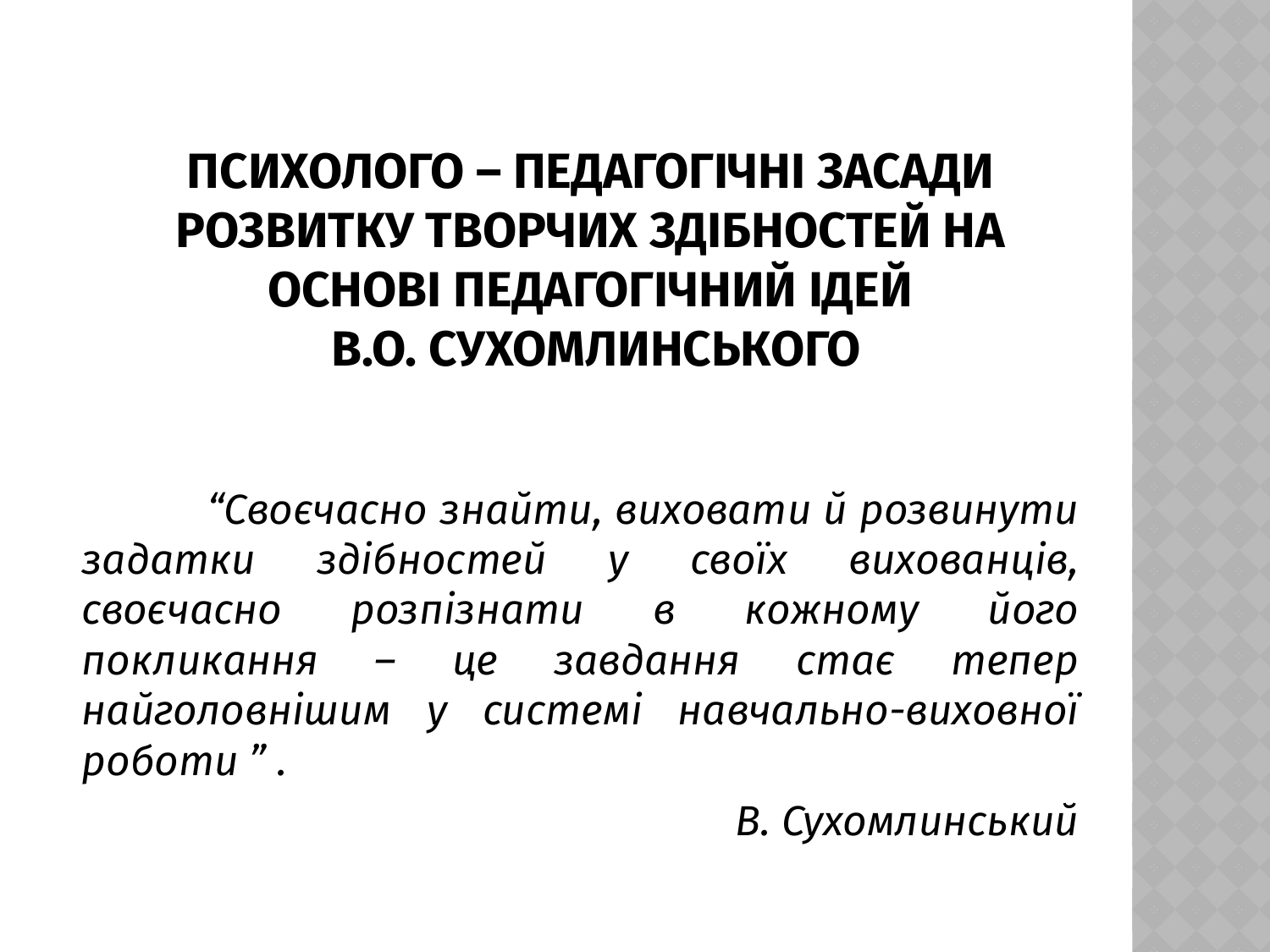

# Психолого – педагогічні засади розвитку творчих здібностей на основі педагогічний ідей В.О. Сухомлинського
	“Своєчасно знайти, виховати й розвинути задатки здібностей у своїх вихованців, своєчасно розпізнати в кожному його покликання – це завдання стає тепер найголовнішим у системі навчально-виховної роботи ” .
В. Сухомлинський